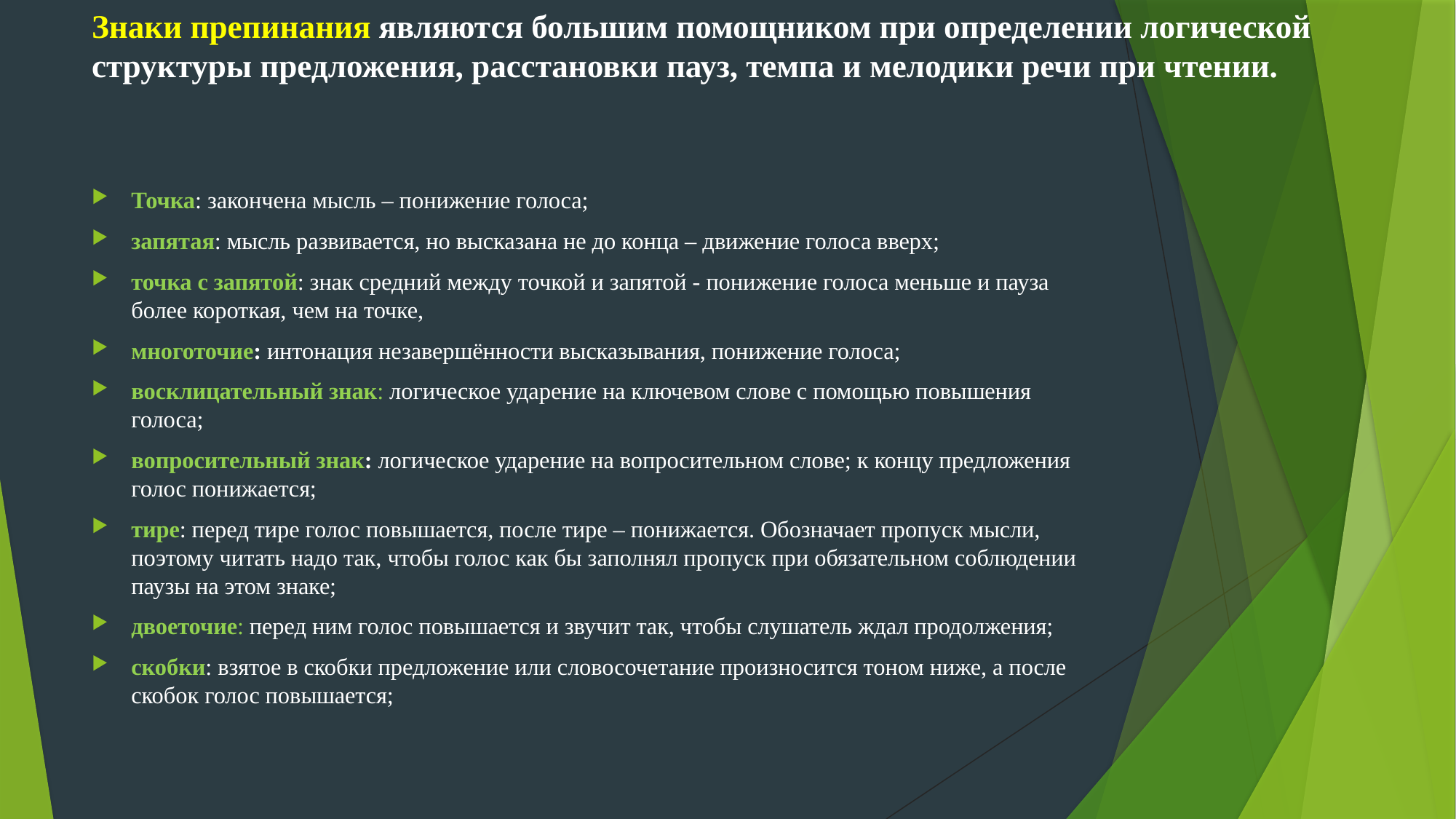

# Знаки препинания являются большим помощником при определении логической структуры предложения, расстановки пауз, темпа и мелодики речи при чтении.
Точка: закончена мысль – понижение голоса;
запятая: мысль развивается, но высказана не до конца – движение голоса вверх;
точка с запятой: знак средний между точкой и запятой - понижение голоса меньше и пауза более короткая, чем на точке,
многоточие: интонация незавершённости высказывания, понижение голоса;
восклицательный знак: логическое ударение на ключевом слове с помощью повышения голоса;
вопросительный знак: логическое ударение на вопросительном слове; к концу предложения голос понижается;
тире: перед тире голос повышается, после тире – понижается. Обозначает пропуск мысли, поэтому читать надо так, чтобы голос как бы заполнял пропуск при обязательном соблюдении паузы на этом знаке;
двоеточие: перед ним голос повышается и звучит так, чтобы слушатель ждал продолжения;
скобки: взятое в скобки предложение или словосочетание произносится тоном ниже, а после скобок голос повышается;